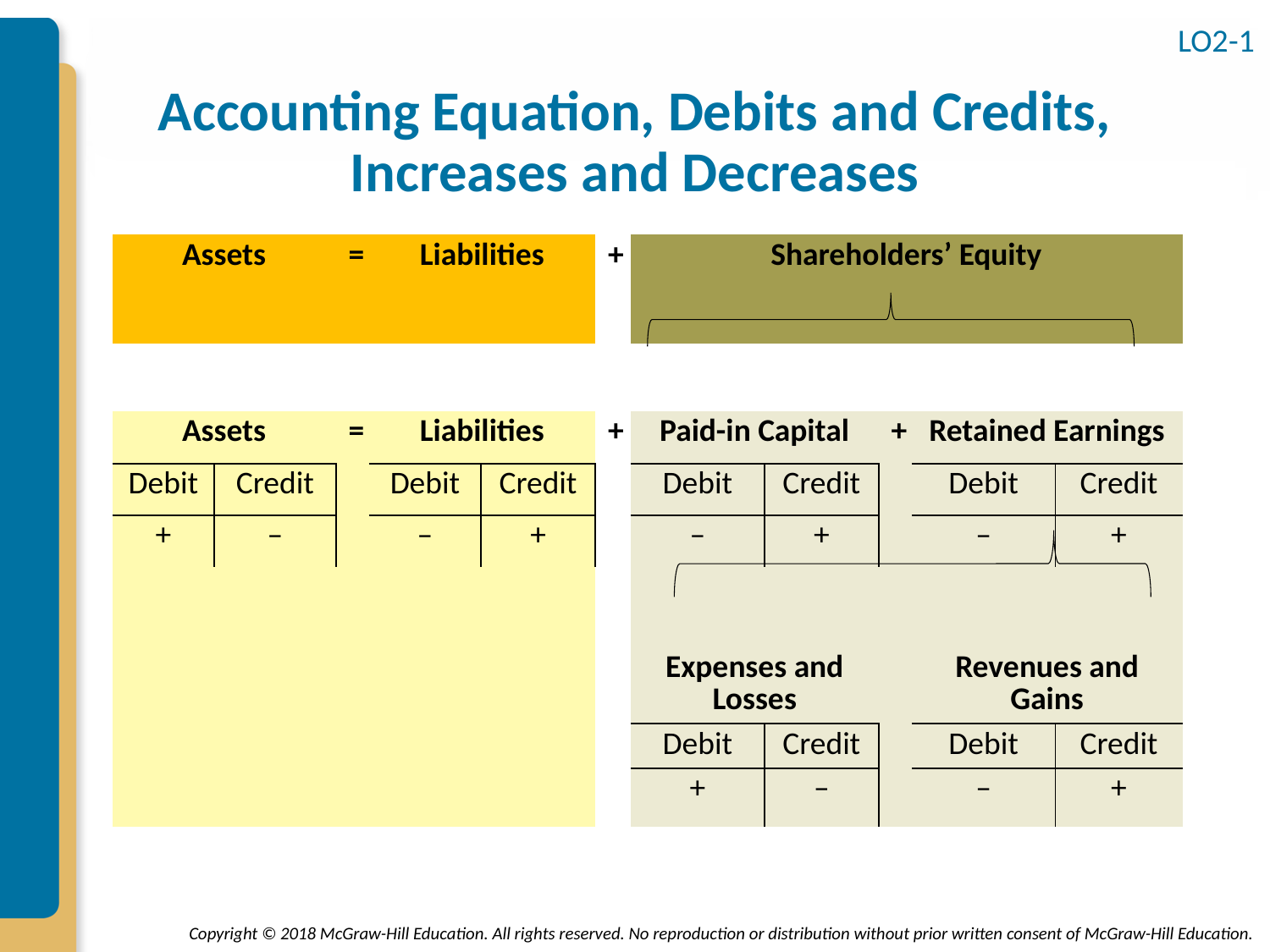

LO2-1
# Accounting Equation, Debits and Credits, Increases and Decreases

| Assets |  | = | Liabilities |  | + | Shareholders’ Equity |  |  |  |  |
| --- | --- | --- | --- | --- | --- | --- | --- | --- | --- | --- |
|  |  |  |  |  |  |  |  |  |  |  |
| Assets |  | = | Liabilities |  | + | Paid-in Capital |  | + | Retained Earnings |  |
| Debit | Credit |  | Debit | Credit |  | Debit | Credit |  | Debit | Credit |
| + | – |  | – | + |  | – | + |  | – | + |
|  |  |  |  |  |  |  |  |  |  |  |
|  |  |  |  |  |  | Expenses and Losses |  |  | Revenues and Gains |  |
|  |  |  |  |  |  | Debit | Credit |  | Debit | Credit |
|  |  |  |  |  |  | + | – |  | – | + |